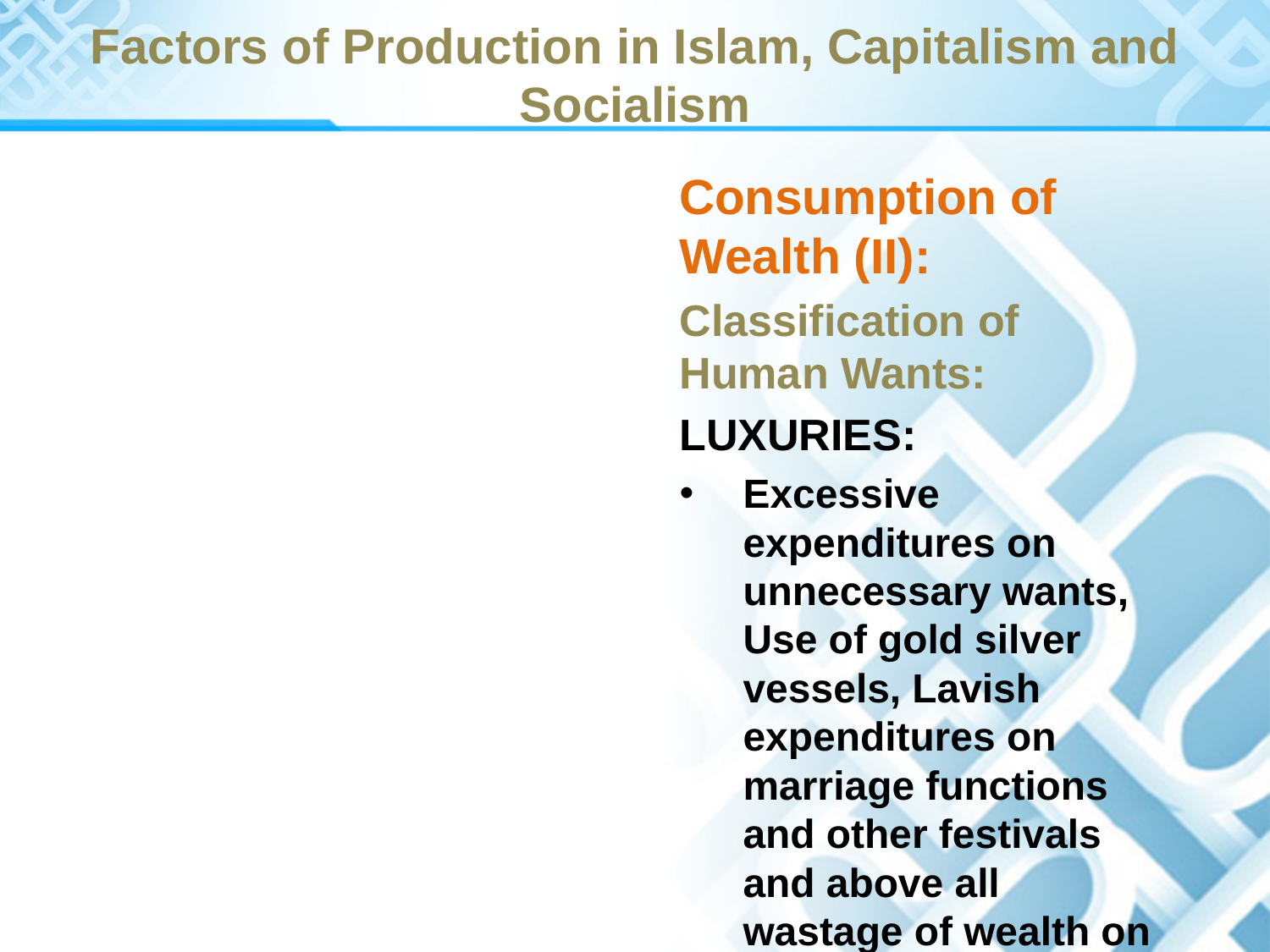

Factors of Production in Islam, Capitalism and Socialism
Consumption of Wealth (II):
Classification of Human Wants:
LUXURIES:
Excessive expenditures on unnecessary wants, Use of gold silver vessels, Lavish expenditures on marriage functions and other festivals and above all wastage of wealth on gambling and prostitution.